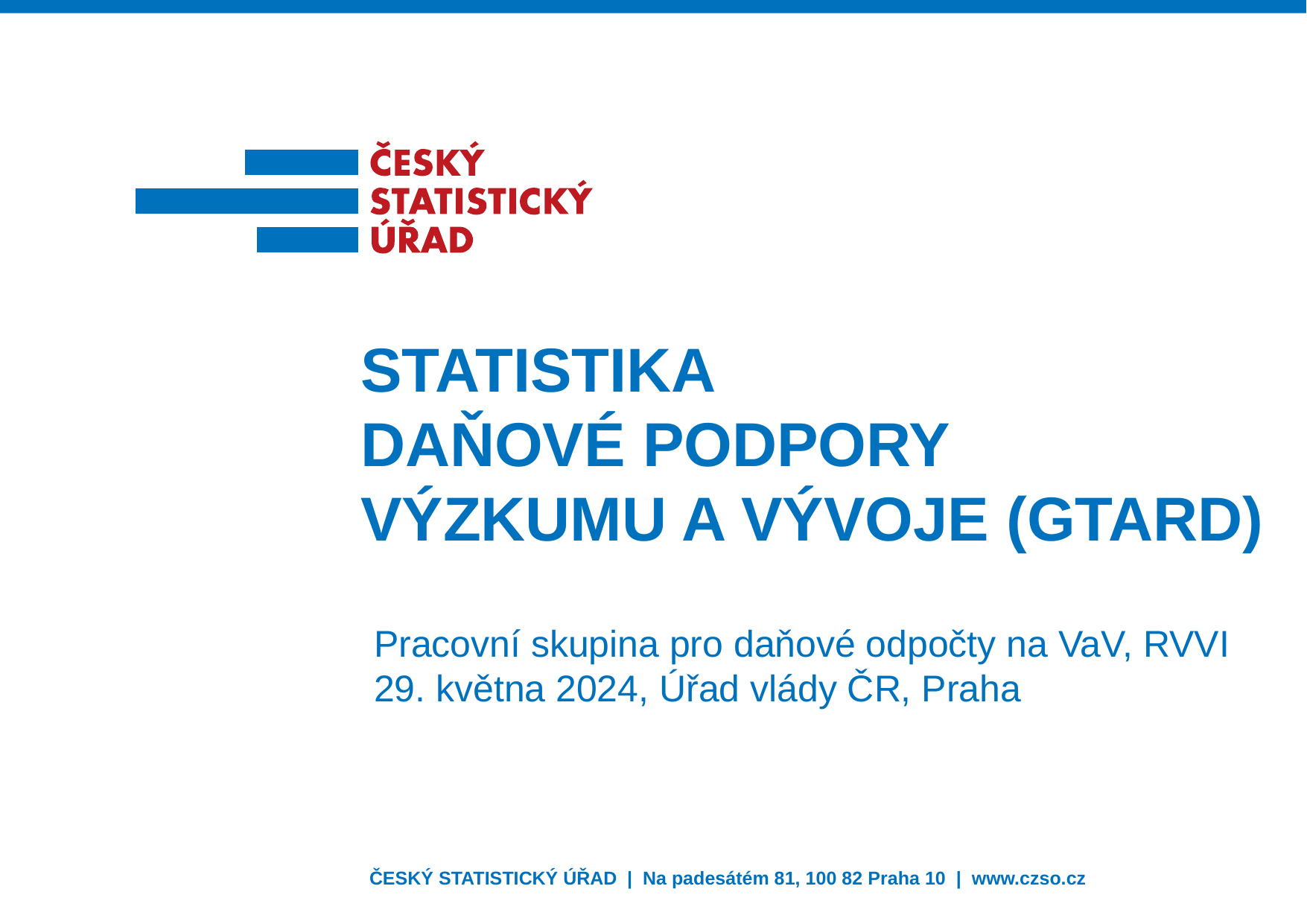

STATISTIKA
Daňové podpory
výzkumu a vývoje (GTARD)
Pracovní skupina pro daňové odpočty na VaV, RVVI
29. května 2024, Úřad vlády ČR, Praha